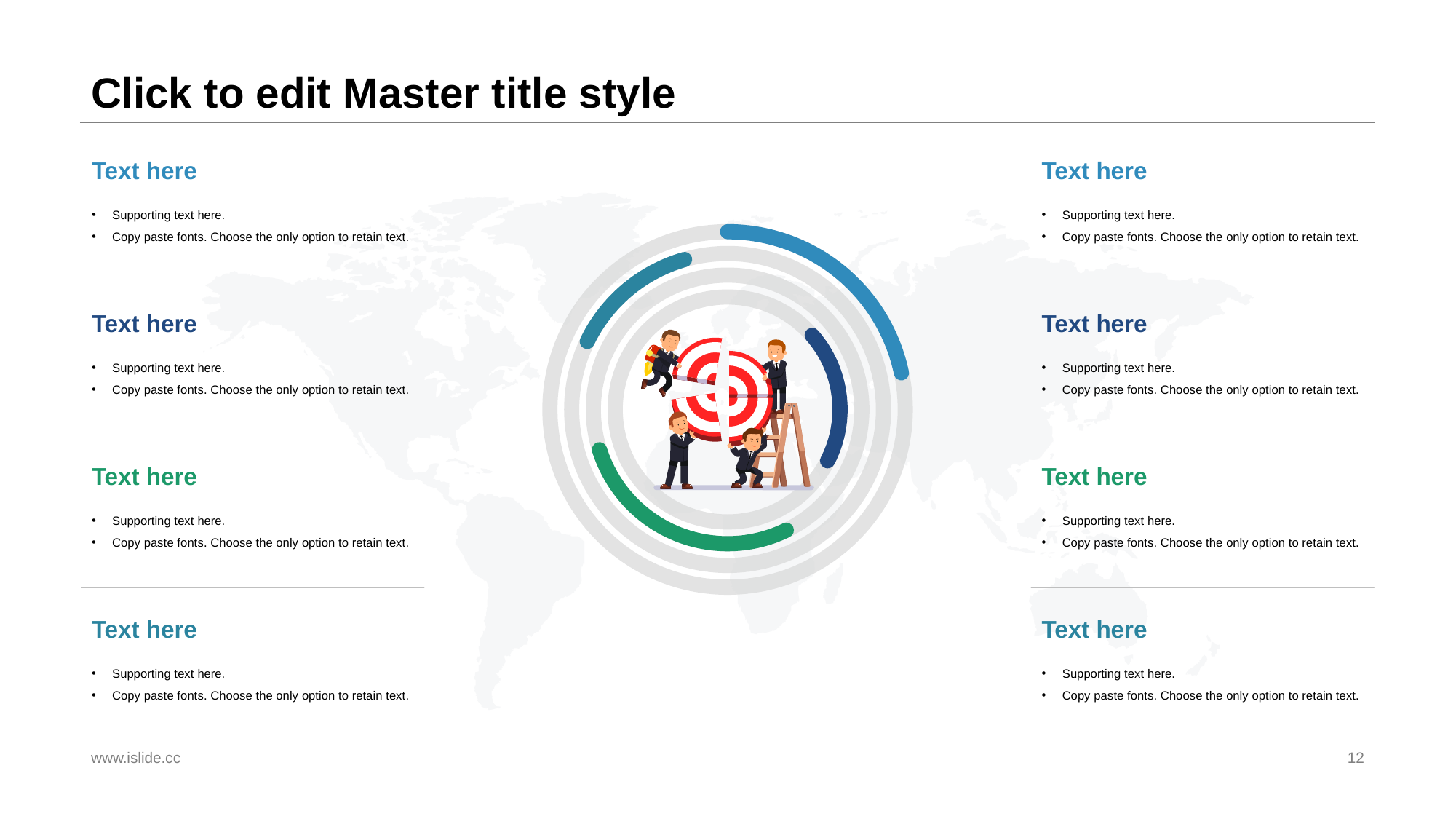

# Click to edit Master title style
Text here
Text here

Supporting text here.
Copy paste fonts. Choose the only option to retain text.
Supporting text here.
Copy paste fonts. Choose the only option to retain text.

Text here
Text here

Supporting text here.
Copy paste fonts. Choose the only option to retain text.
Supporting text here.
Copy paste fonts. Choose the only option to retain text.

Text here
Text here

Supporting text here.
Copy paste fonts. Choose the only option to retain text.
Supporting text here.
Copy paste fonts. Choose the only option to retain text.

Text here
Text here

Supporting text here.
Copy paste fonts. Choose the only option to retain text.
Supporting text here.
Copy paste fonts. Choose the only option to retain text.

www.islide.cc
12